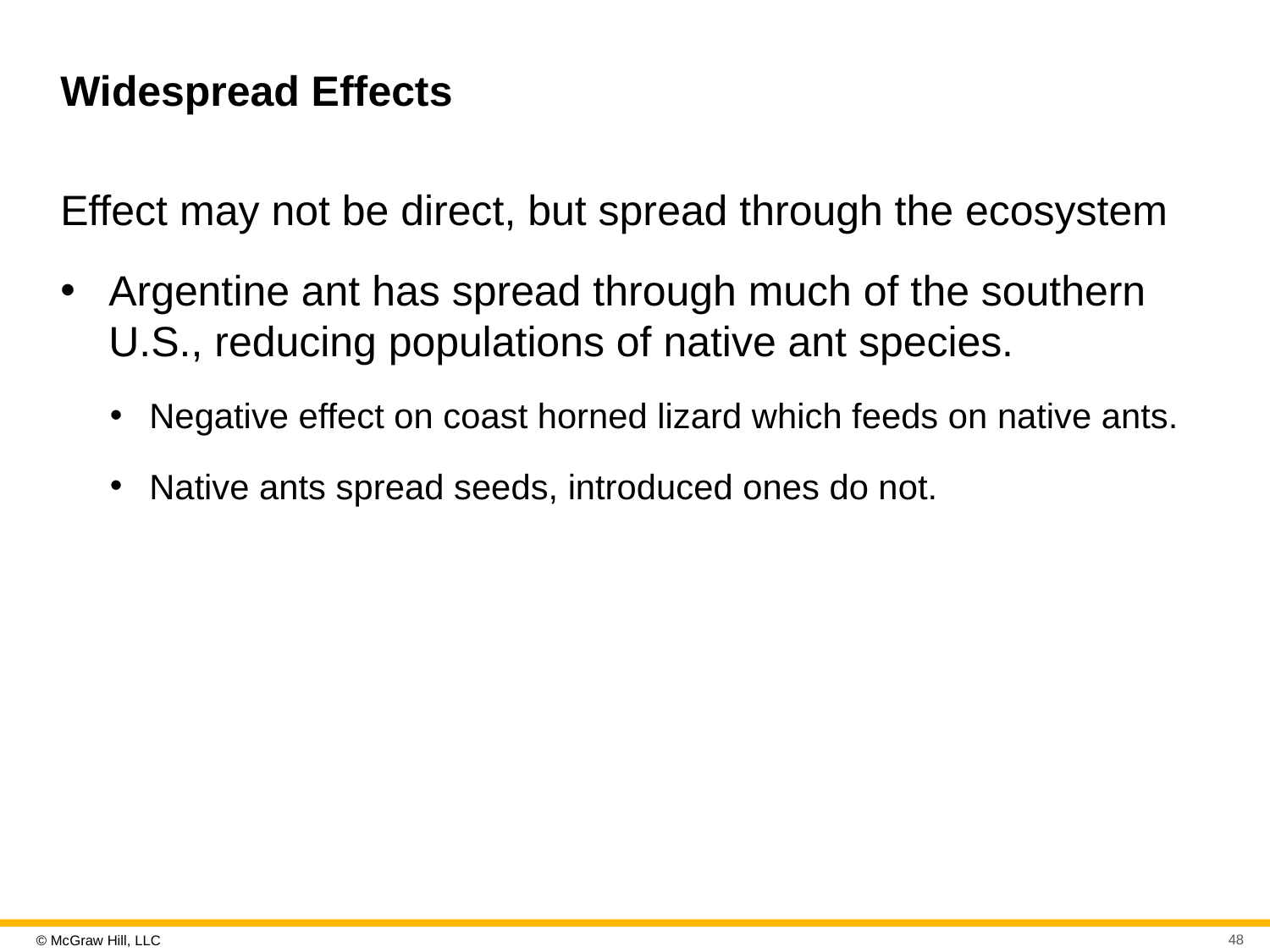

# Widespread Effects
Effect may not be direct, but spread through the ecosystem
Argentine ant has spread through much of the southern U.S., reducing populations of native ant species.
Negative effect on coast horned lizard which feeds on native ants.
Native ants spread seeds, introduced ones do not.
48